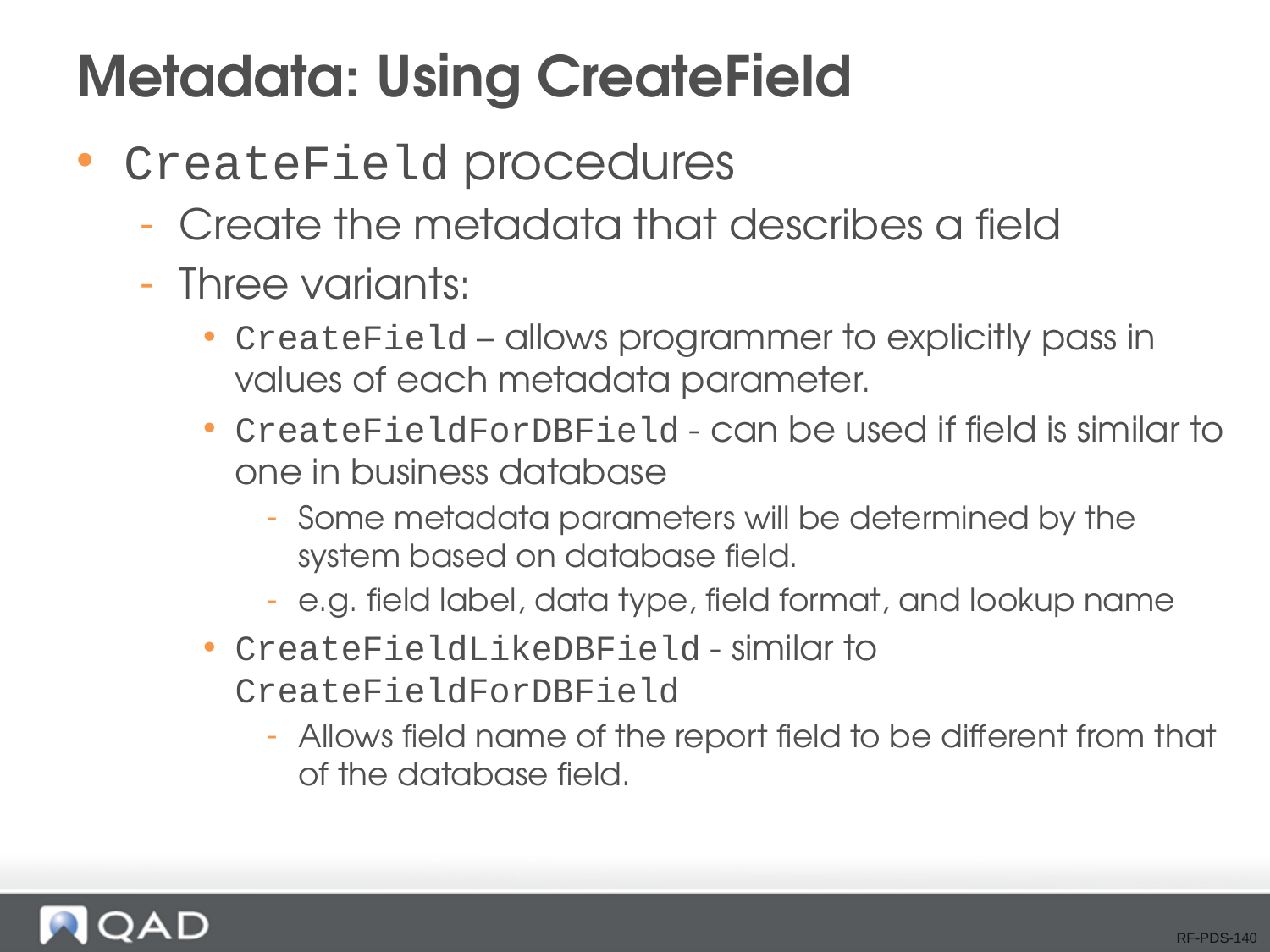

# Metadata: Using CreateField
CreateField procedures
Create the metadata that describes a field
Three variants:
CreateField – allows programmer to explicitly pass in values of each metadata parameter.
CreateFieldForDBField - can be used if field is similar to one in business database
Some metadata parameters will be determined by the system based on database field.
e.g. field label, data type, field format, and lookup name
CreateFieldLikeDBField - similar to CreateFieldForDBField
Allows field name of the report field to be different from that of the database field.
RF-PDS-140